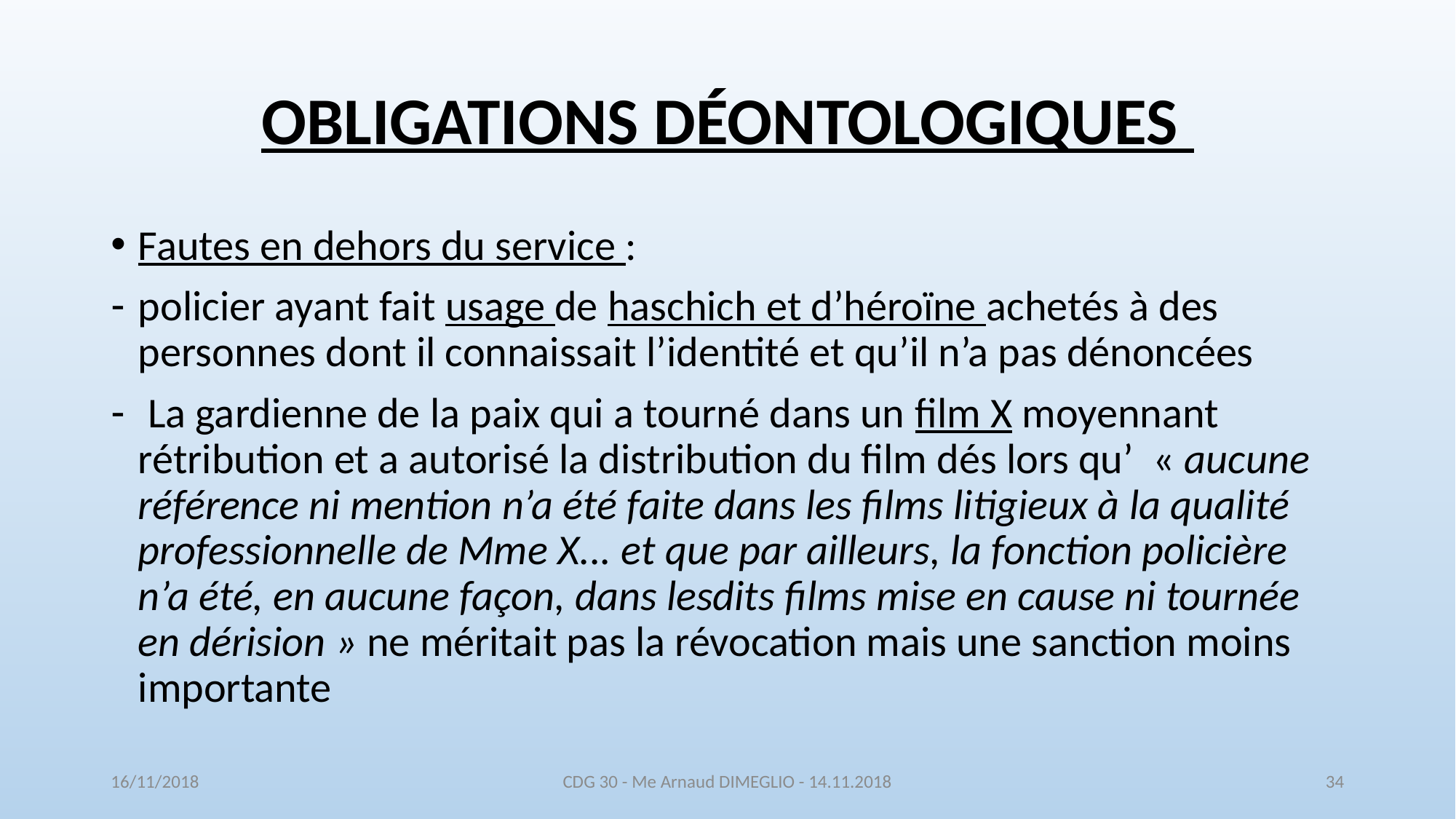

# OBLIGATIONS DÉONTOLOGIQUES
Fautes en dehors du service :
policier ayant fait usage de haschich et d’héroïne achetés à des personnes dont il connaissait l’identité et qu’il n’a pas dénoncées
 La gardienne de la paix qui a tourné dans un film X moyennant rétribution et a autorisé la distribution du film dés lors qu’  « aucune référence ni mention n’a été faite dans les films litigieux à la qualité professionnelle de Mme X... et que par ailleurs, la fonction policière n’a été, en aucune façon, dans lesdits films mise en cause ni tournée en dérision » ne méritait pas la révocation mais une sanction moins importante
16/11/2018
CDG 30 - Me Arnaud DIMEGLIO - 14.11.2018
34